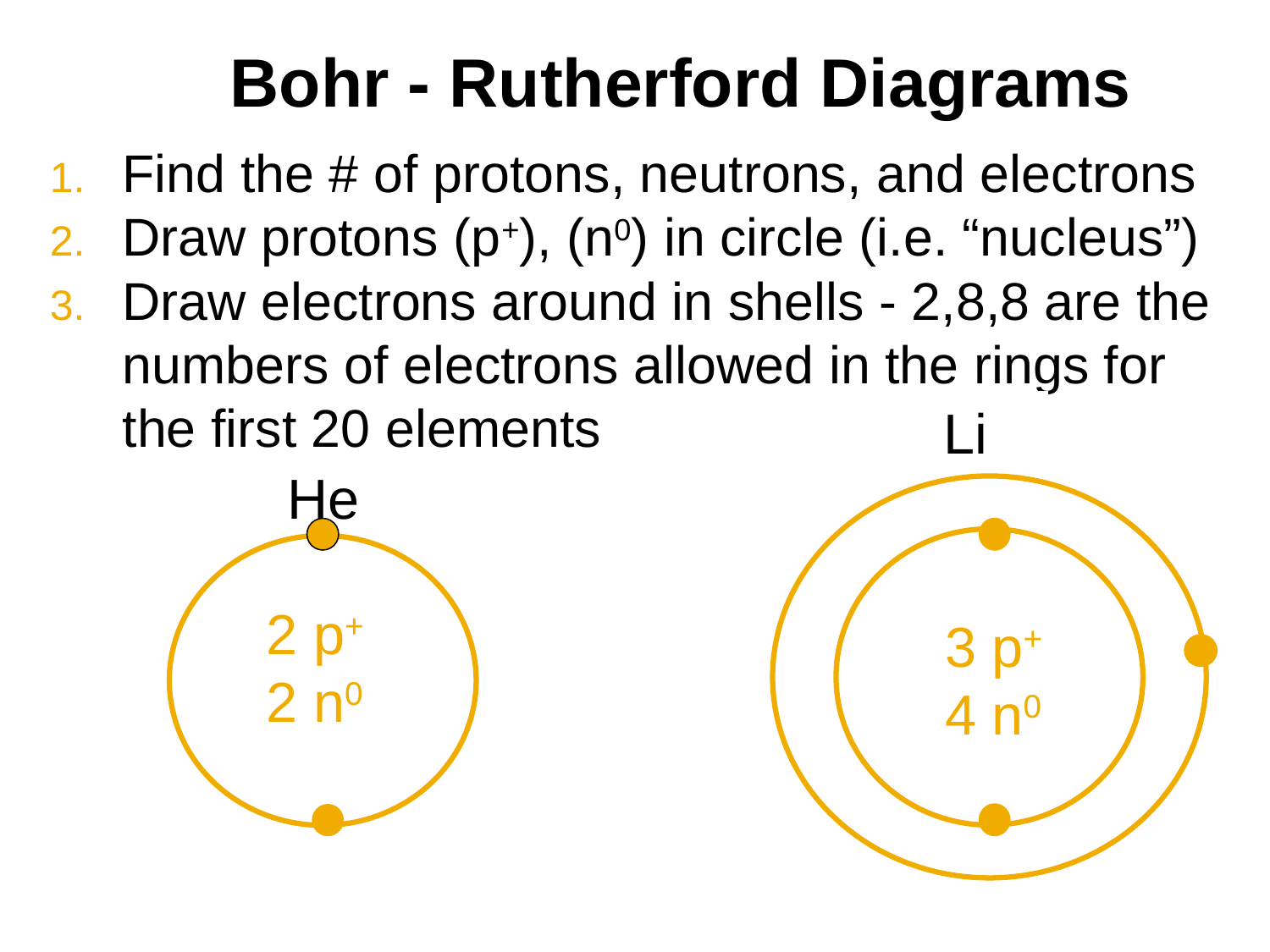

Bohr - Rutherford Diagrams
Find the # of protons, neutrons, and electrons
Draw protons (p+), (n0) in circle (i.e. “nucleus”)
Draw electrons around in shells - 2,8,8 are the numbers of electrons allowed in the rings for the first 20 elements
Li
He

2 p+
2 n0
3 p+
4 n0